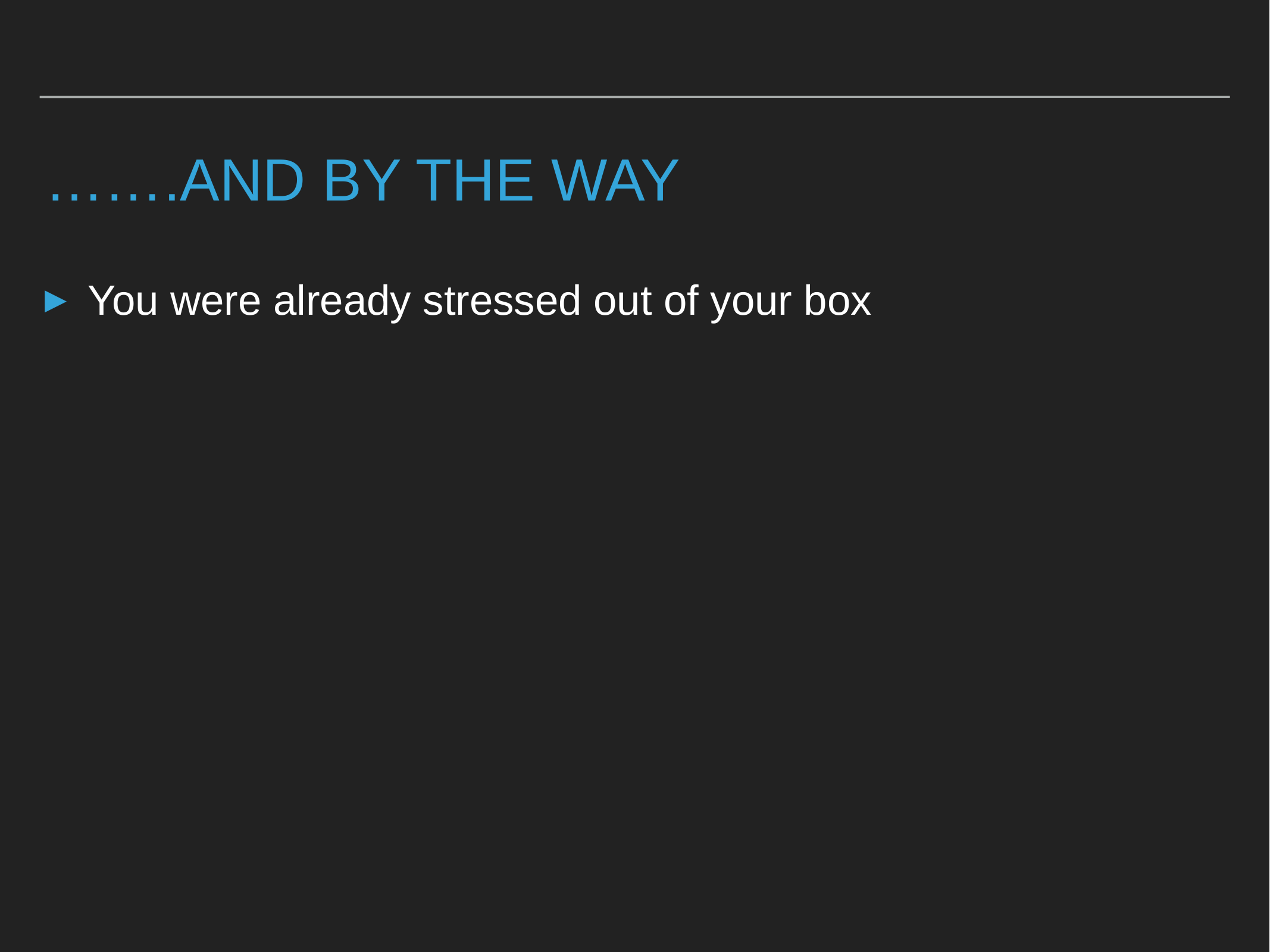

# …….and by the way
You were already stressed out of your box